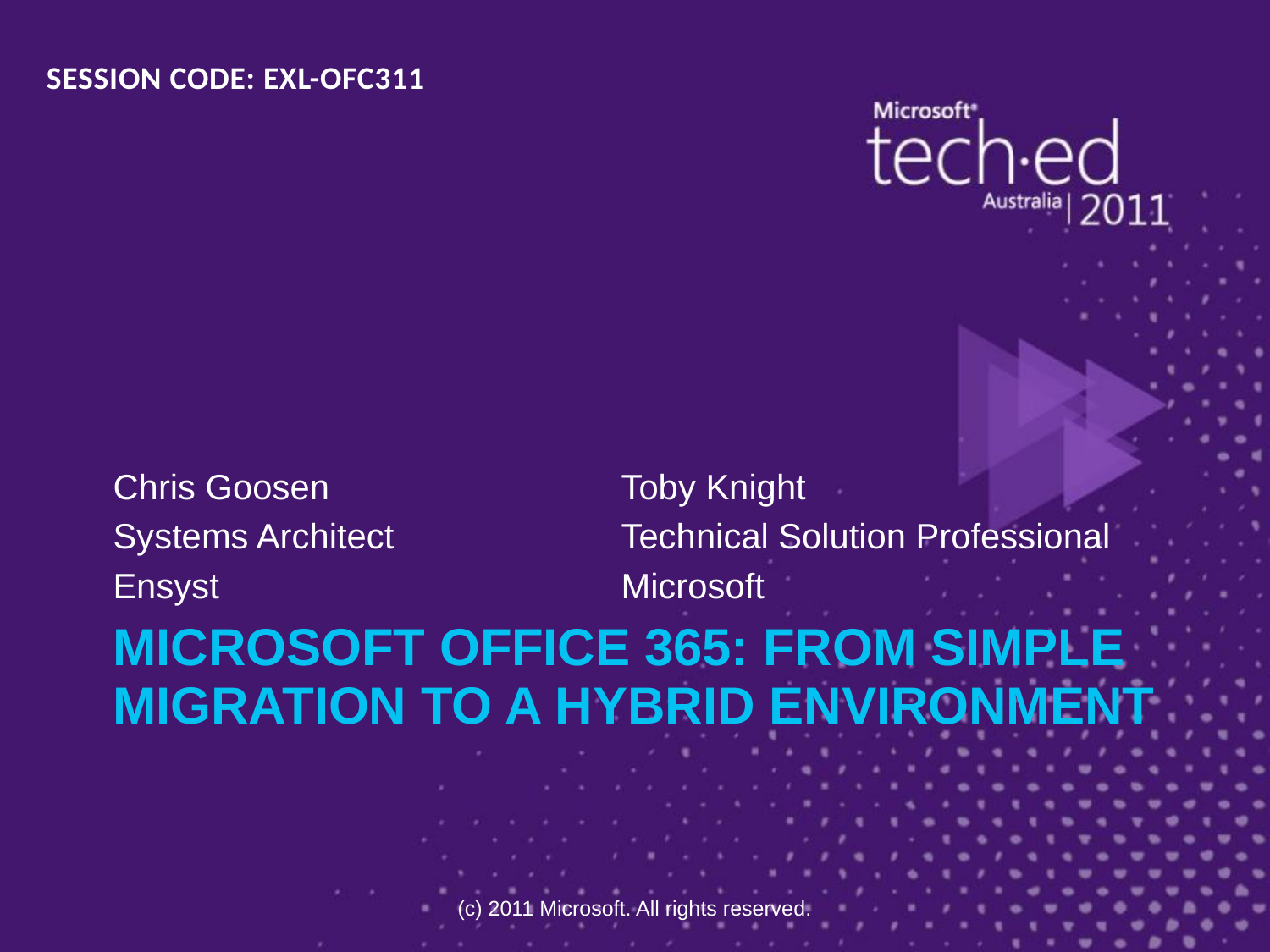

SESSION CODE: EXL-OFC311
Chris Goosen			Toby Knight
Systems Architect		Technical Solution Professional
Ensyst				Microsoft
# Microsoft Office 365: from simple migration to a hybrid environment
(c) 2011 Microsoft. All rights reserved.